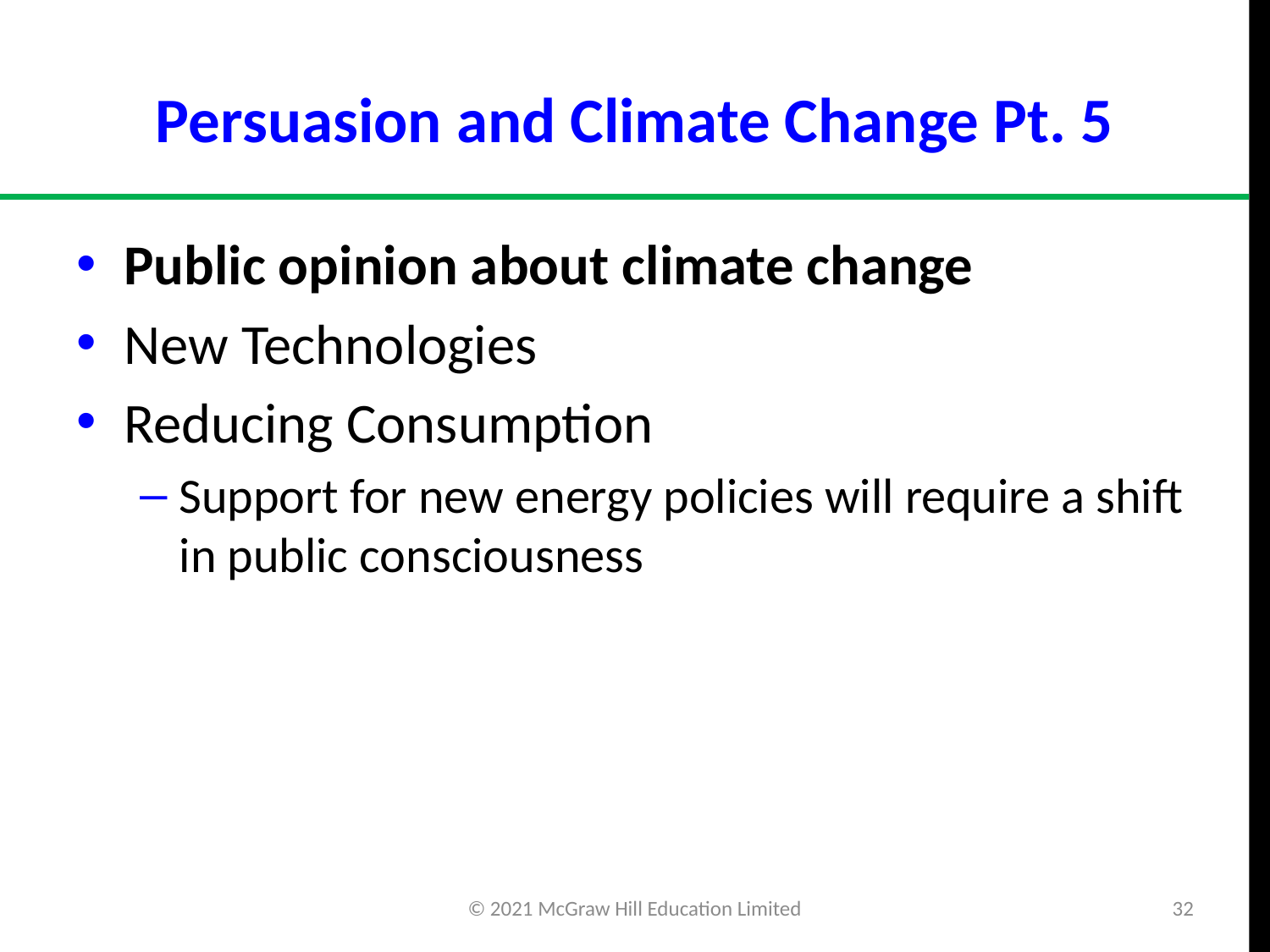

# Persuasion and Climate Change Pt. 5
Public opinion about climate change
New Technologies
Reducing Consumption
Support for new energy policies will require a shift in public consciousness
© 2021 McGraw Hill Education Limited
32